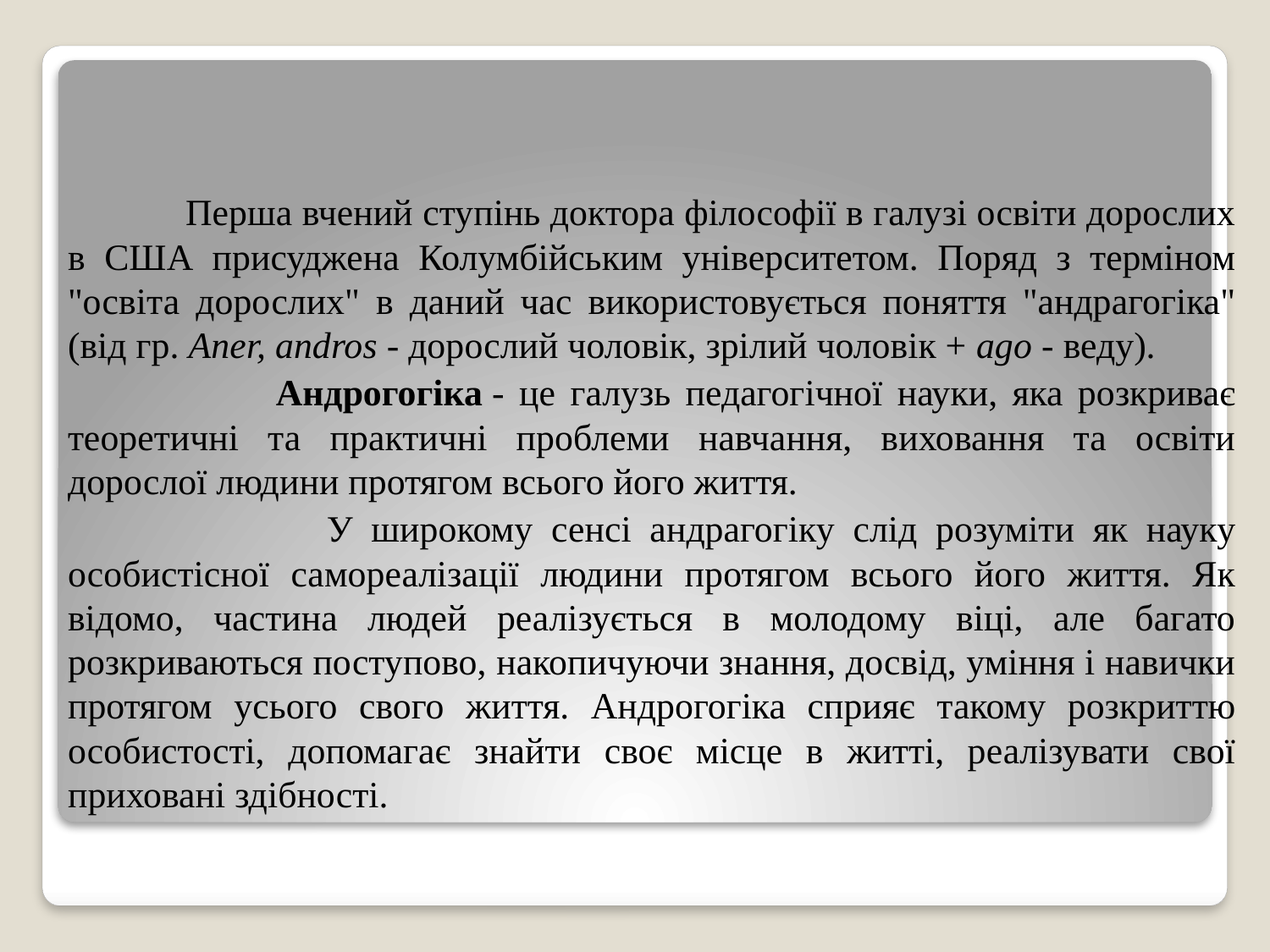

Перша вчений ступінь доктора філософії в галузі освіти дорослих в США присуджена Колумбійським університетом. Поряд з терміном "освіта дорослих" в даний час використовується поняття "андрагогіка" (від гр. Aner, andros - дорослий чоловік, зрілий чоловік + ago - веду).
              Андрогогіка - це галузь педагогічної науки, яка розкриває теоретичні та практичні проблеми навчання, виховання та освіти дорослої людини протягом всього його життя.
              У широкому сенсі андрагогіку слід розуміти як науку особистісної самореалізації людини протягом всього його життя. Як відомо, частина людей реалізується в молодому віці, але багато розкриваються поступово, накопичуючи знання, досвід, уміння і навички протягом усього свого життя. Андрогогіка сприяє такому розкриттю особистості, допомагає знайти своє місце в житті, реалізувати свої приховані здібності.